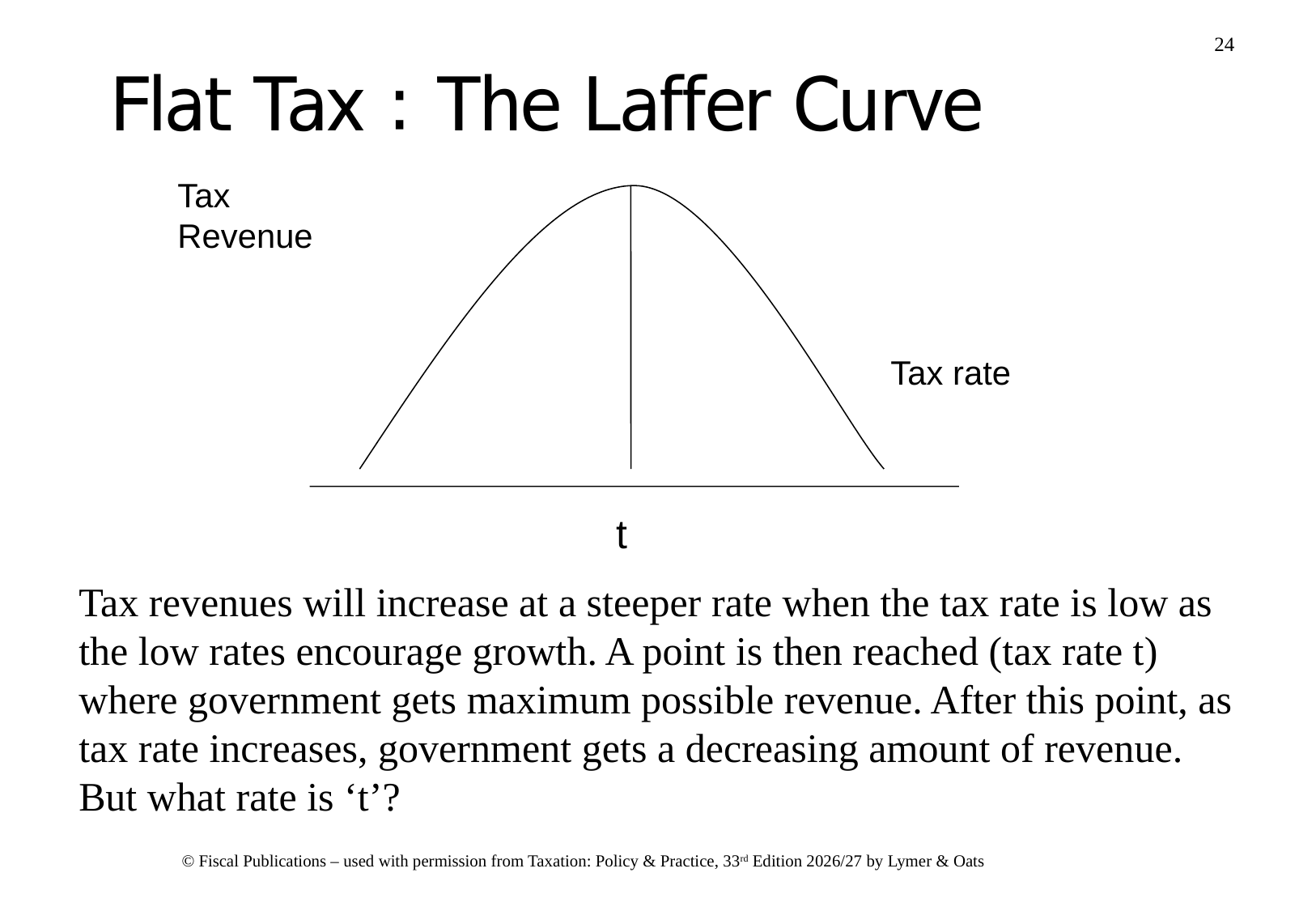

# Flat Tax : The Laffer Curve

Tax
Revenue

Tax rate

t
Tax revenues will increase at a steeper rate when the tax rate is low as the low rates encourage growth. A point is then reached (tax rate t) where government gets maximum possible revenue. After this point, as tax rate increases, government gets a decreasing amount of revenue.
But what rate is ‘t’?